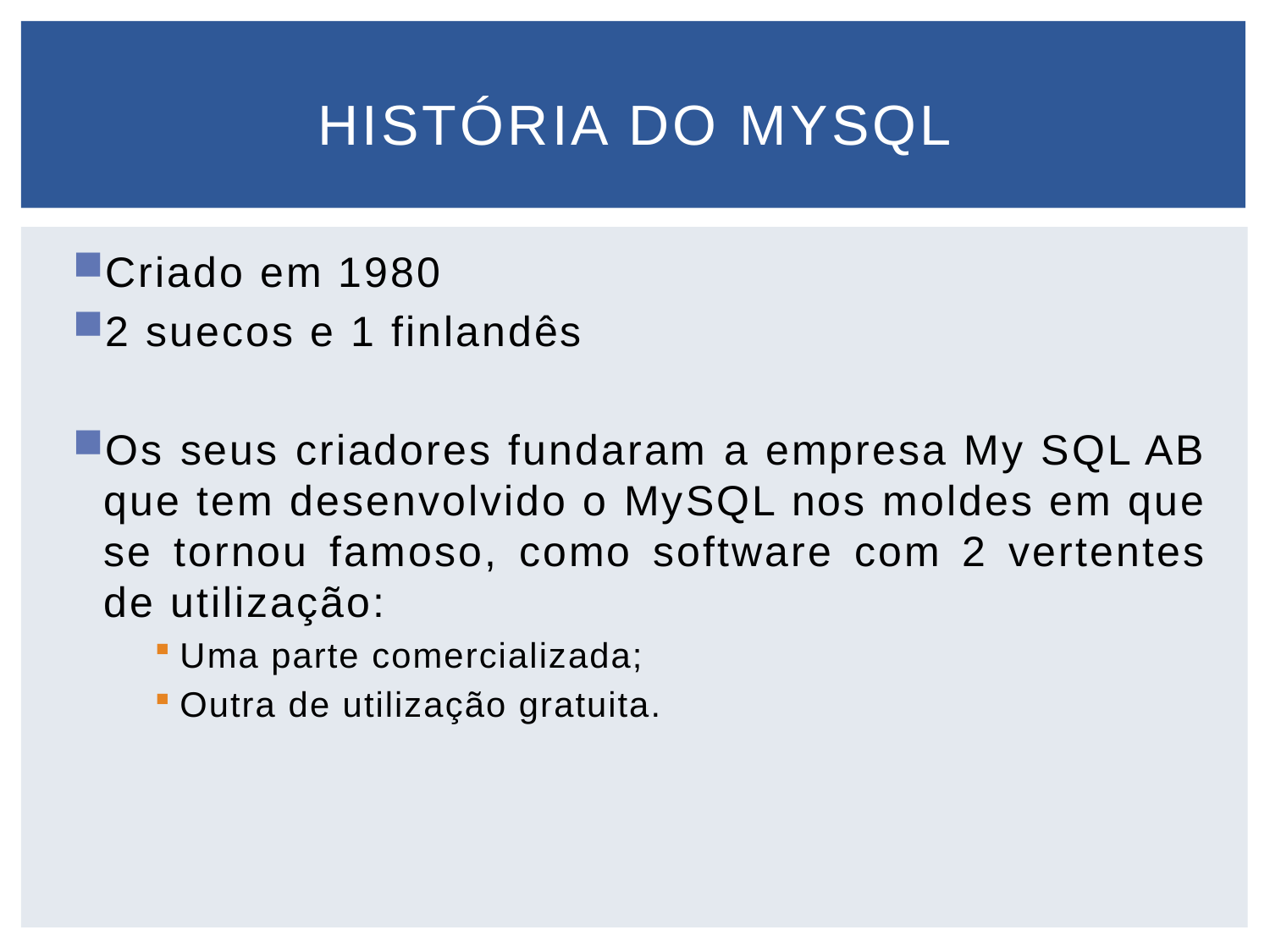

# História do mysql
Criado em 1980
2 suecos e 1 finlandês

Os seus criadores fundaram a empresa My SQL AB que tem desenvolvido o MySQL nos moldes em que se tornou famoso, como software com 2 vertentes de utilização:
Uma parte comercializada;
Outra de utilização gratuita.